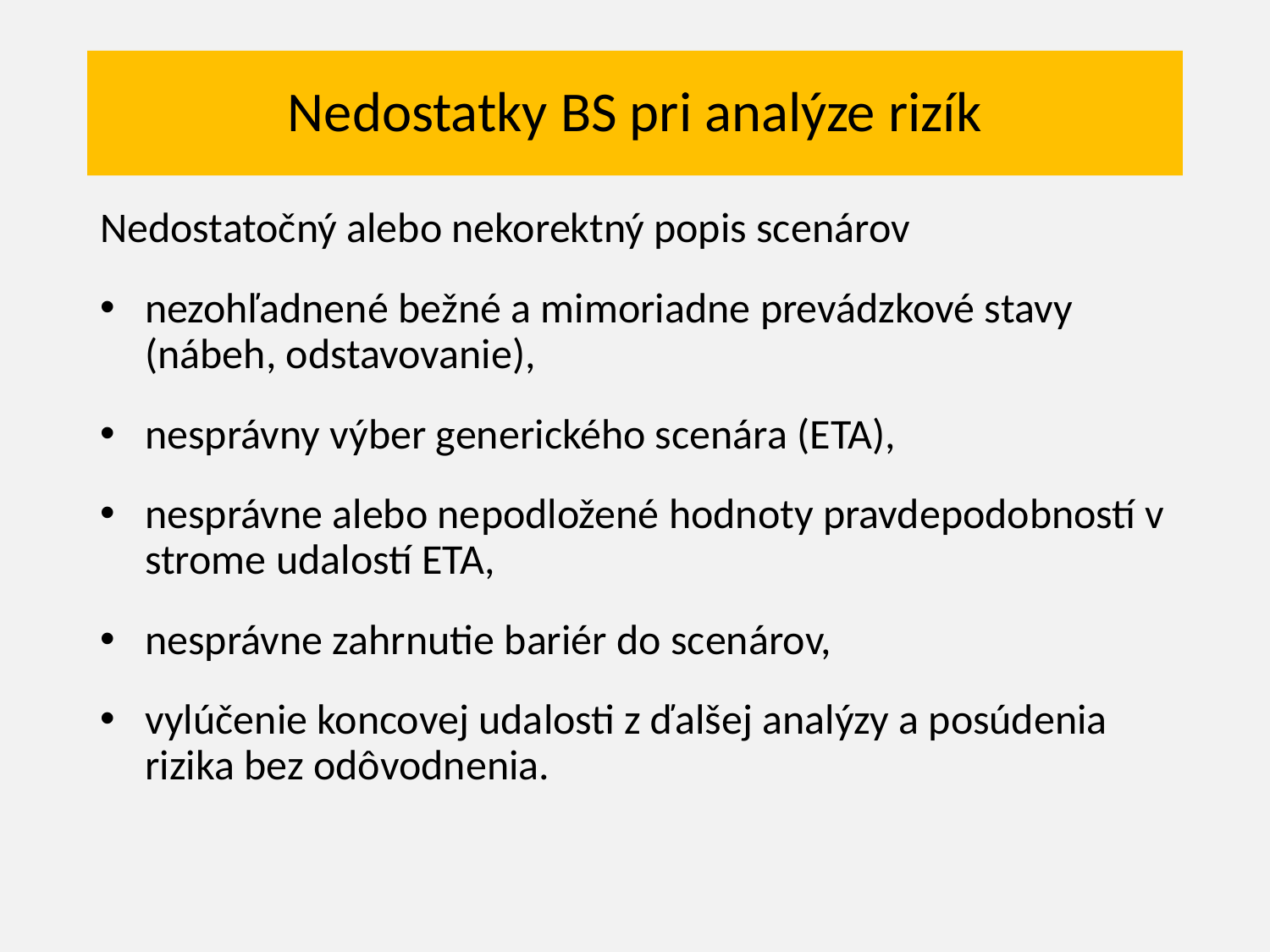

# Nedostatky BS pri analýze rizík
Nedostatočný alebo nekorektný popis scenárov
nezohľadnené bežné a mimoriadne prevádzkové stavy (nábeh, odstavovanie),
nesprávny výber generického scenára (ETA),
nesprávne alebo nepodložené hodnoty pravdepodobností v strome udalostí ETA,
nesprávne zahrnutie bariér do scenárov,
vylúčenie koncovej udalosti z ďalšej analýzy a posúdenia rizika bez odôvodnenia.